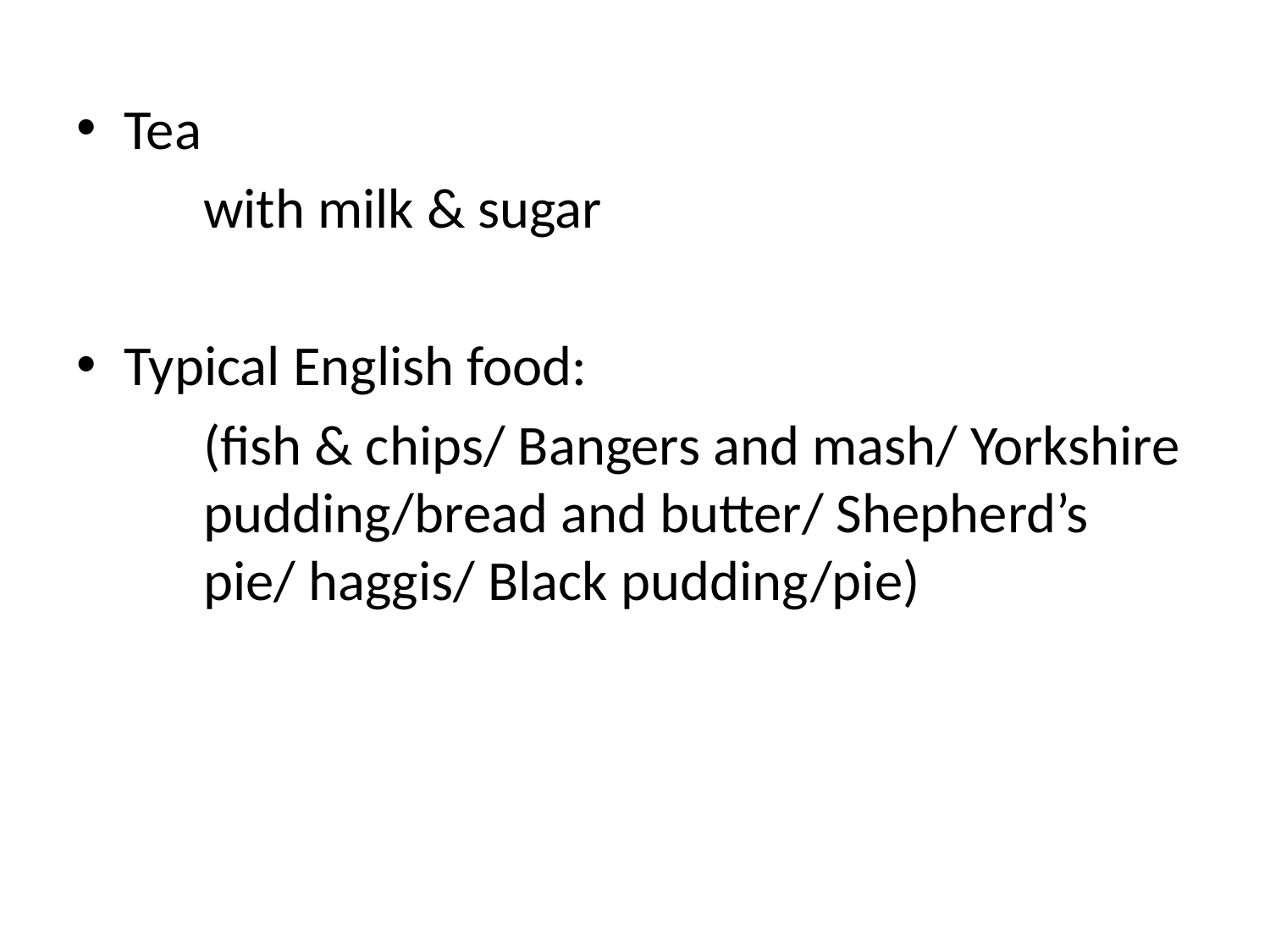

Tea
	with milk & sugar

Typical English food:
	(fish & chips/ Bangers and mash/ Yorkshire 	pudding/bread and butter/ Shepherd’s 	pie/ haggis/ Black pudding/pie)